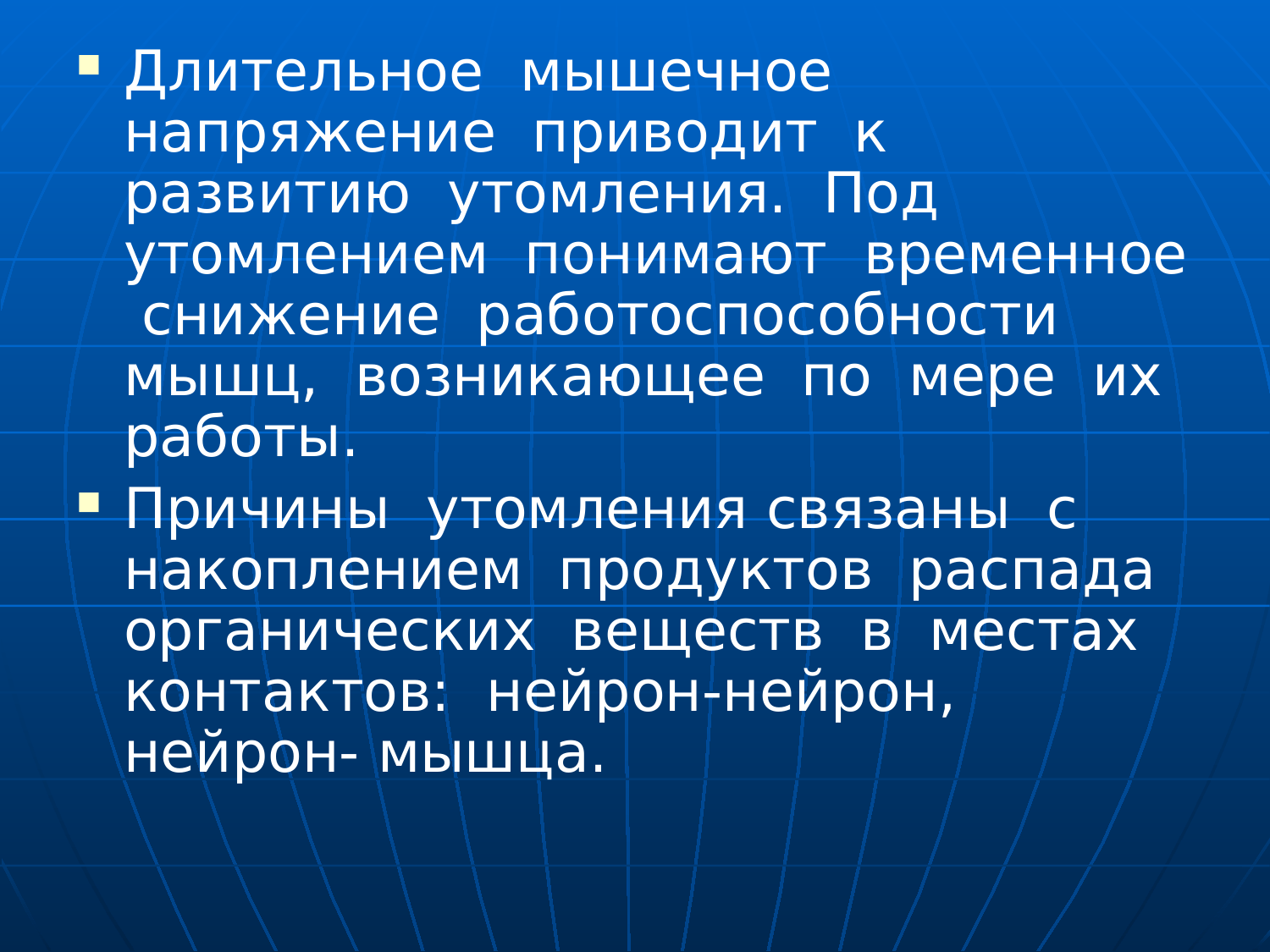

Длительное  мышечное  напряжение  приводит  к  развитию  утомления.  Под  утомлением  понимают  временное  снижение  работоспособности  мышц,  возникающее  по  мере  их  работы.
Причины  утомления связаны  с  накоплением  продуктов  распада  органических  веществ  в  местах  контактов:  нейрон-нейрон, нейрон- мышца.
#